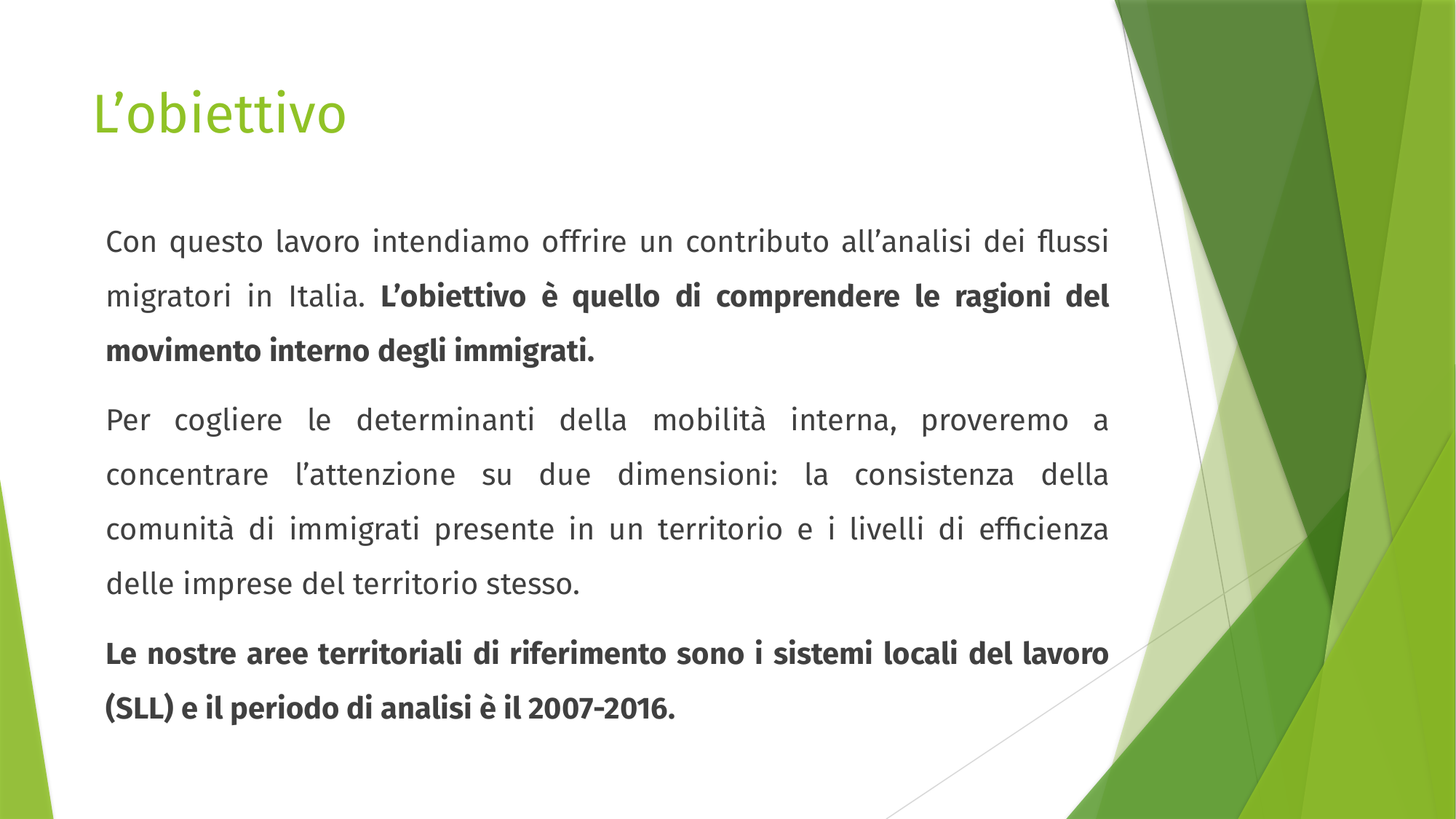

# L’obiettivo
Con questo lavoro intendiamo offrire un contributo all’analisi dei flussi migratori in Italia. L’obiettivo è quello di comprendere le ragioni del movimento interno degli immigrati.
Per cogliere le determinanti della mobilità interna, proveremo a concentrare l’attenzione su due dimensioni: la consistenza della comunità di immigrati presente in un territorio e i livelli di efficienza delle imprese del territorio stesso.
Le nostre aree territoriali di riferimento sono i sistemi locali del lavoro (SLL) e il periodo di analisi è il 2007-2016.